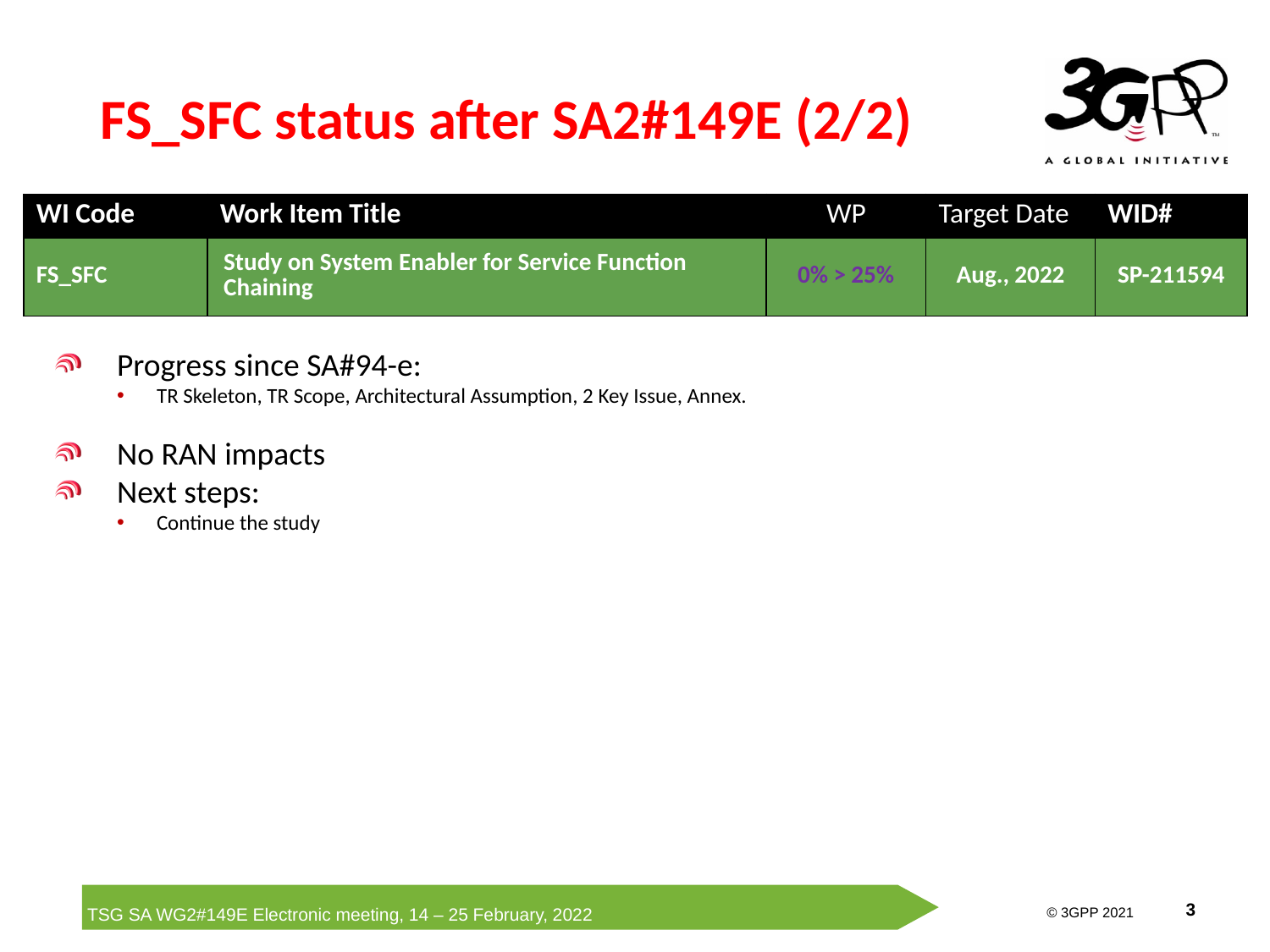

# FS_SFC status after SA2#149E (2/2)
| WI Code | Work Item Title | WP | Target Date | WID# |
| --- | --- | --- | --- | --- |
| FS\_SFC | Study on System Enabler for Service Function Chaining | 0% > 25% | Aug., 2022 | SP-211594 |
Progress since SA#94-e:
TR Skeleton, TR Scope, Architectural Assumption, 2 Key Issue, Annex.

No RAN impacts
Next steps:
Continue the study